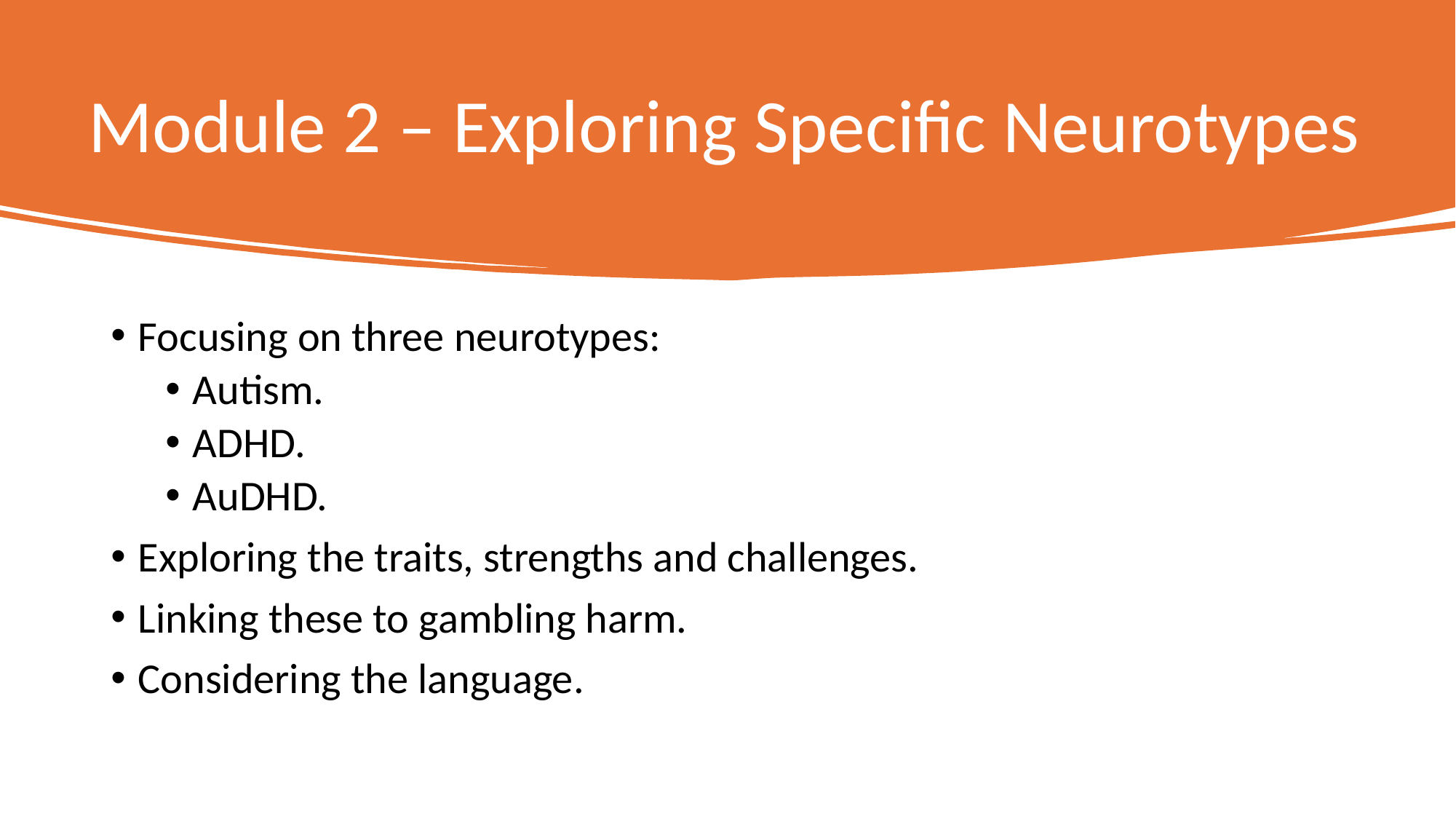

# Module 2 – Exploring Specific Neurotypes
Focusing on three neurotypes:
Autism.
ADHD.
AuDHD.
Exploring the traits, strengths and challenges.
Linking these to gambling harm.
Considering the language.